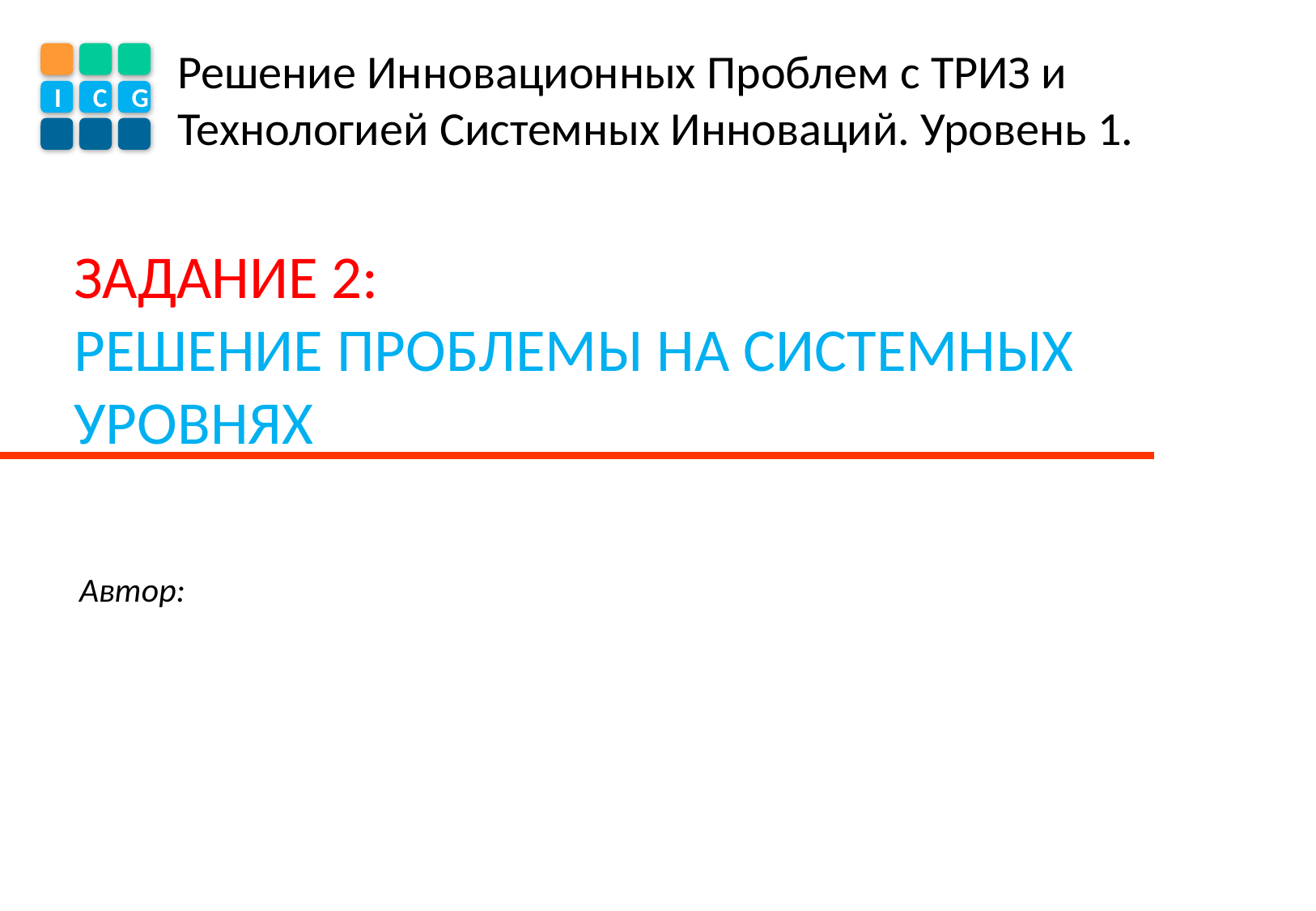

Решение Инновационных Проблем с ТРИЗ и Технологией Системных Инноваций. Уровень 1.

I
C
G

# ЗАДАНИЕ 2: РЕШЕНИЕ ПРОБЛЕМЫ НА СИСТЕМНЫХ УРОВНЯХ
Автор: